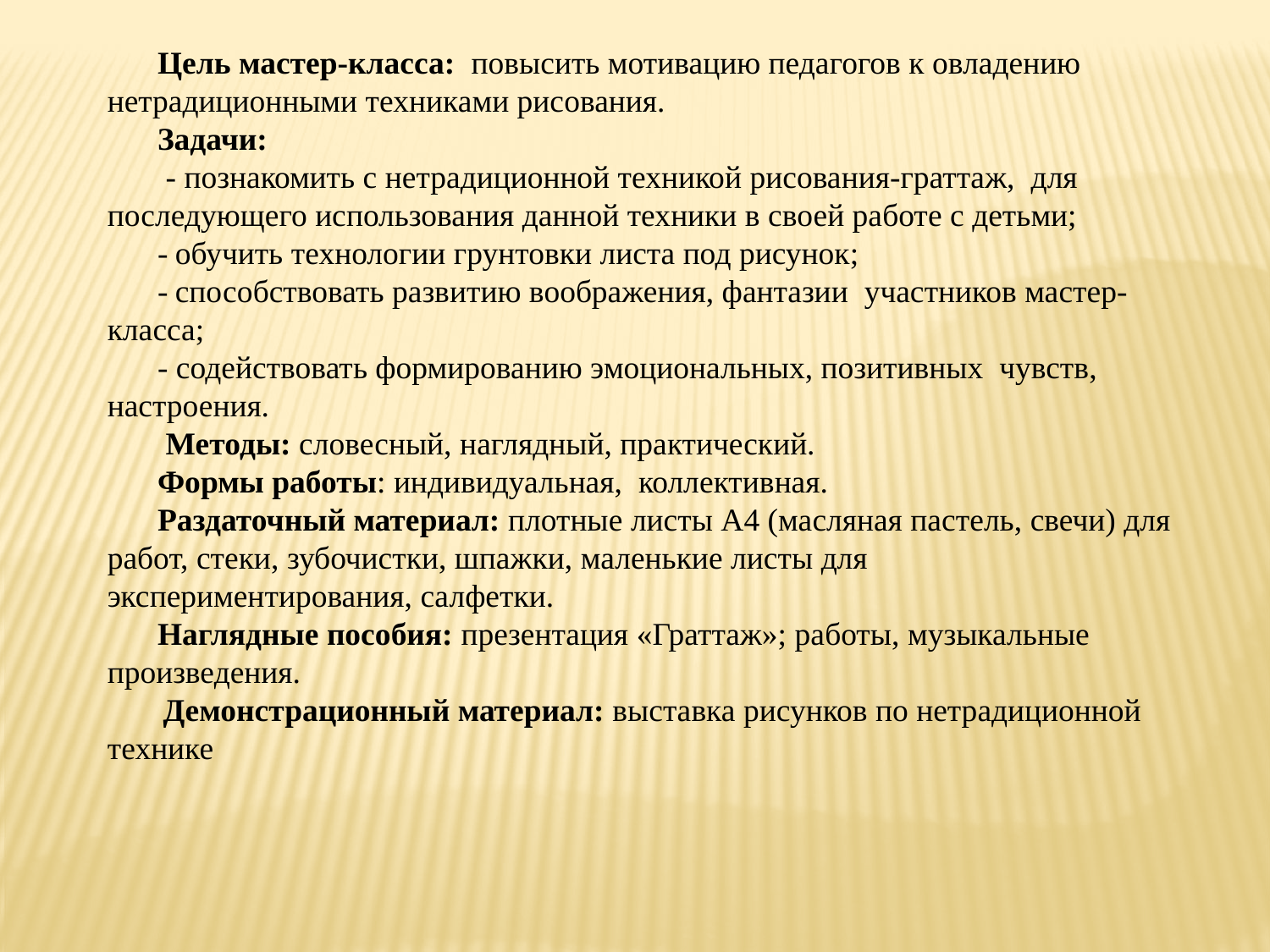

Цель мастер-класса:  повысить мотивацию педагогов к овладению нетрадиционными техниками рисования.
Задачи:
 - познакомить с нетрадиционной техникой рисования-граттаж,  для последующего использования данной техники в своей работе с детьми;
- обучить технологии грунтовки листа под рисунок;
- способствовать развитию воображения, фантазии  участников мастер-класса;
- содействовать формированию эмоциональных, позитивных  чувств, настроения.
 Методы: словесный, наглядный, практический.
Формы работы: индивидуальная,  коллективная.
Раздаточный материал: плотные листы А4 (масляная пастель, свечи) для работ, стеки, зубочистки, шпажки, маленькие листы для экспериментирования, салфетки.
Наглядные пособия: презентация «Граттаж»; работы, музыкальные произведения.
 Демонстрационный материал: выставка рисунков по нетрадиционной технике